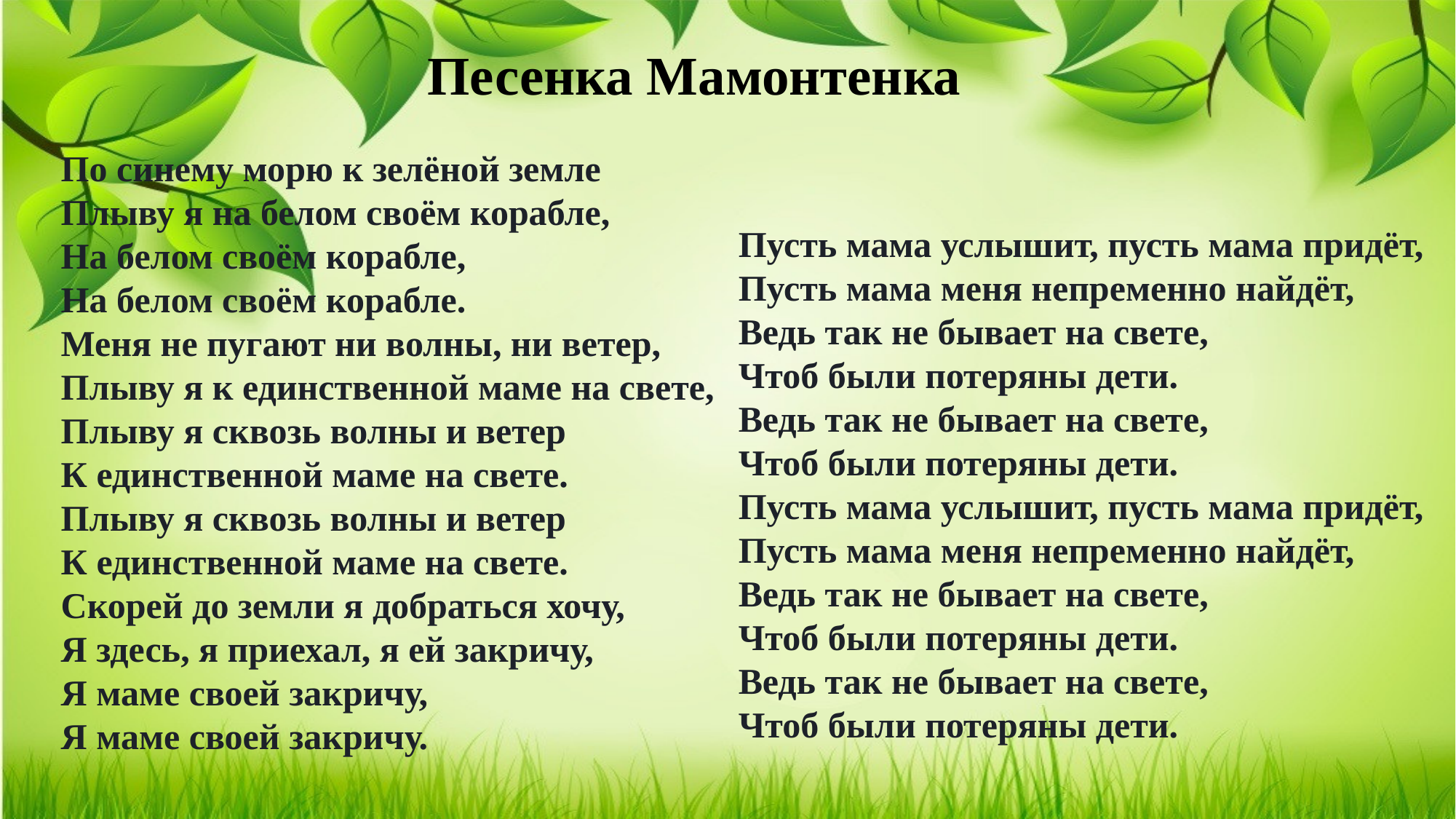

Песенка Мамонтенка
По синему морю к зелёной земле
Плыву я на белом своём корабле,
На белом своём корабле,
На белом своём корабле.
Меня не пугают ни волны, ни ветер,
Плыву я к единственной маме на свете,
Плыву я сквозь волны и ветер
К единственной маме на свете.
Плыву я сквозь волны и ветер
К единственной маме на свете.
Скорей до земли я добраться хочу,
Я здесь, я приехал, я ей закричу,
Я маме своей закричу,
Я маме своей закричу.
Пусть мама услышит, пусть мама придёт,
Пусть мама меня непременно найдёт,
Ведь так не бывает на свете,
Чтоб были потеряны дети.
Ведь так не бывает на свете,
Чтоб были потеряны дети.
Пусть мама услышит, пусть мама придёт,
Пусть мама меня непременно найдёт,
Ведь так не бывает на свете,
Чтоб были потеряны дети.
Ведь так не бывает на свете,
Чтоб были потеряны дети.